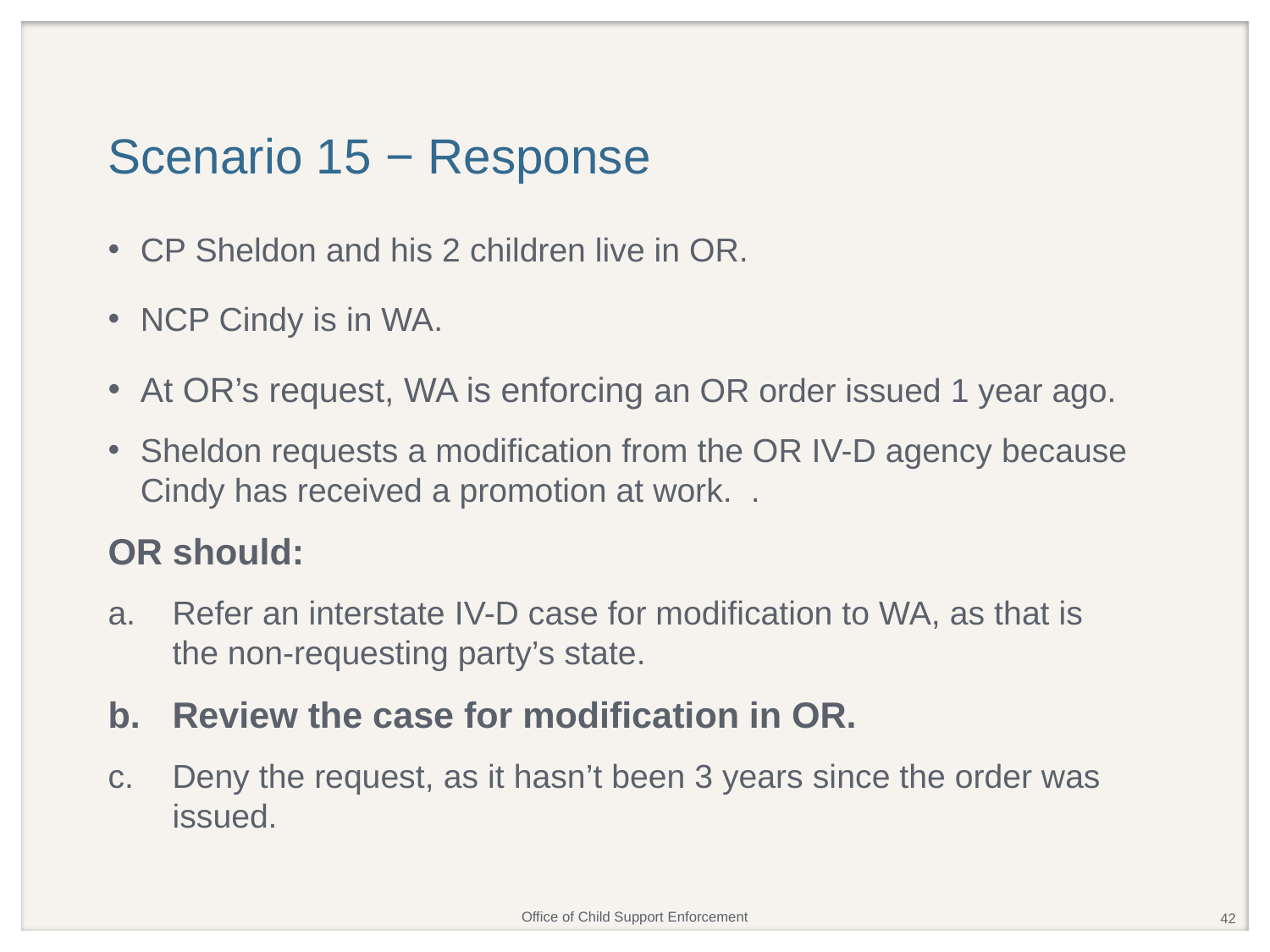

# Scenario 15 − Response
CP Sheldon and his 2 children live in OR.
NCP Cindy is in WA.
At OR’s request, WA is enforcing an OR order issued 1 year ago.
Sheldon requests a modification from the OR IV-D agency because Cindy has received a promotion at work.  .
OR should:
Refer an interstate IV-D case for modification to WA, as that is the non-requesting party’s state.
Review the case for modification in OR.
Deny the request, as it hasn’t been 3 years since the order was issued.

42